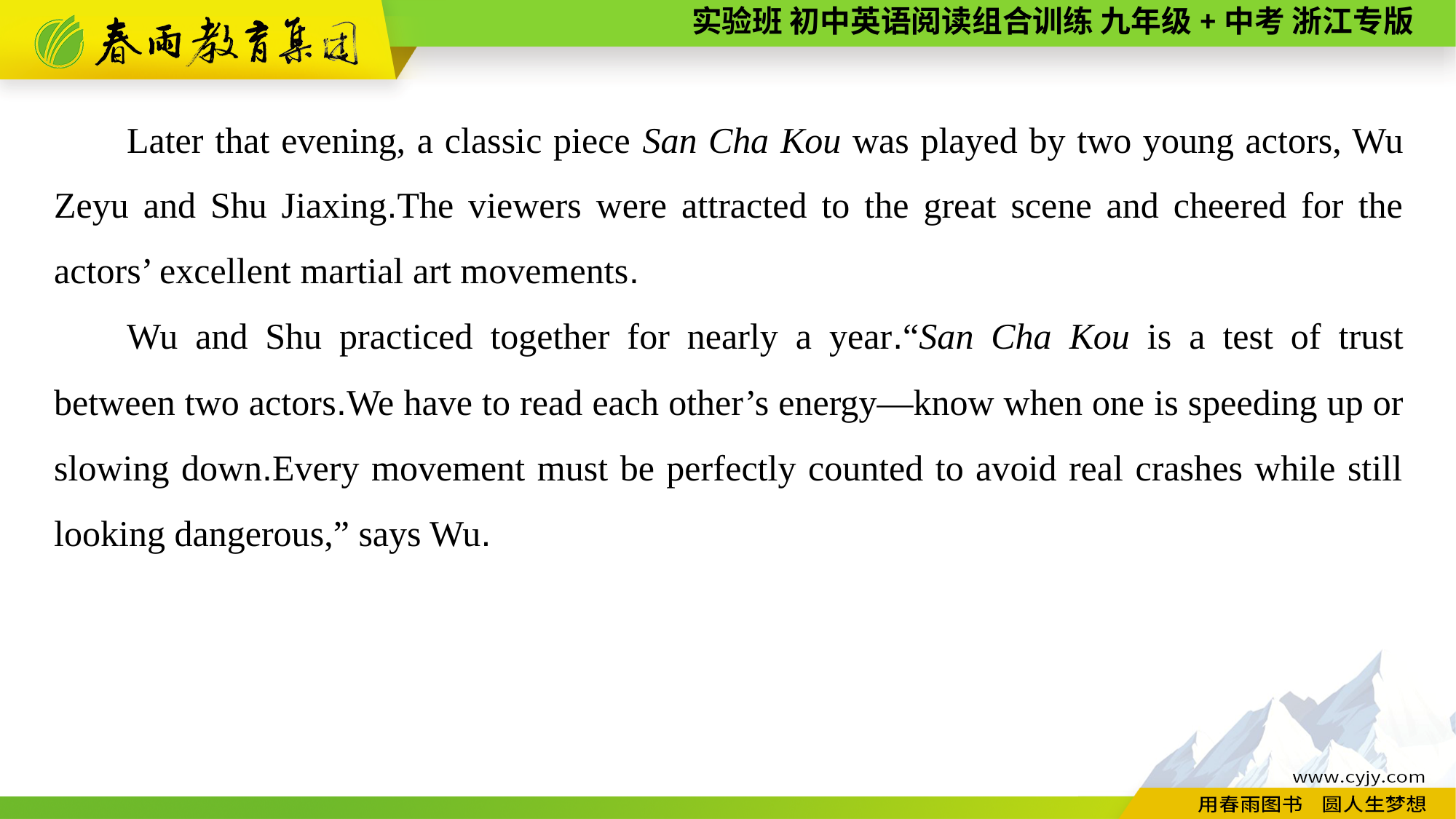

Later that evening, a classic piece San Cha Kou was played by two young actors, Wu Zeyu and Shu Jiaxing.The viewers were attracted to the great scene and cheered for the actors’ excellent martial art movements.
Wu and Shu practiced together for nearly a year.“San Cha Kou is a test of trust between two actors.We have to read each other’s energy—know when one is speeding up or slowing down.Every movement must be perfectly counted to avoid real crashes while still looking dangerous,” says Wu.